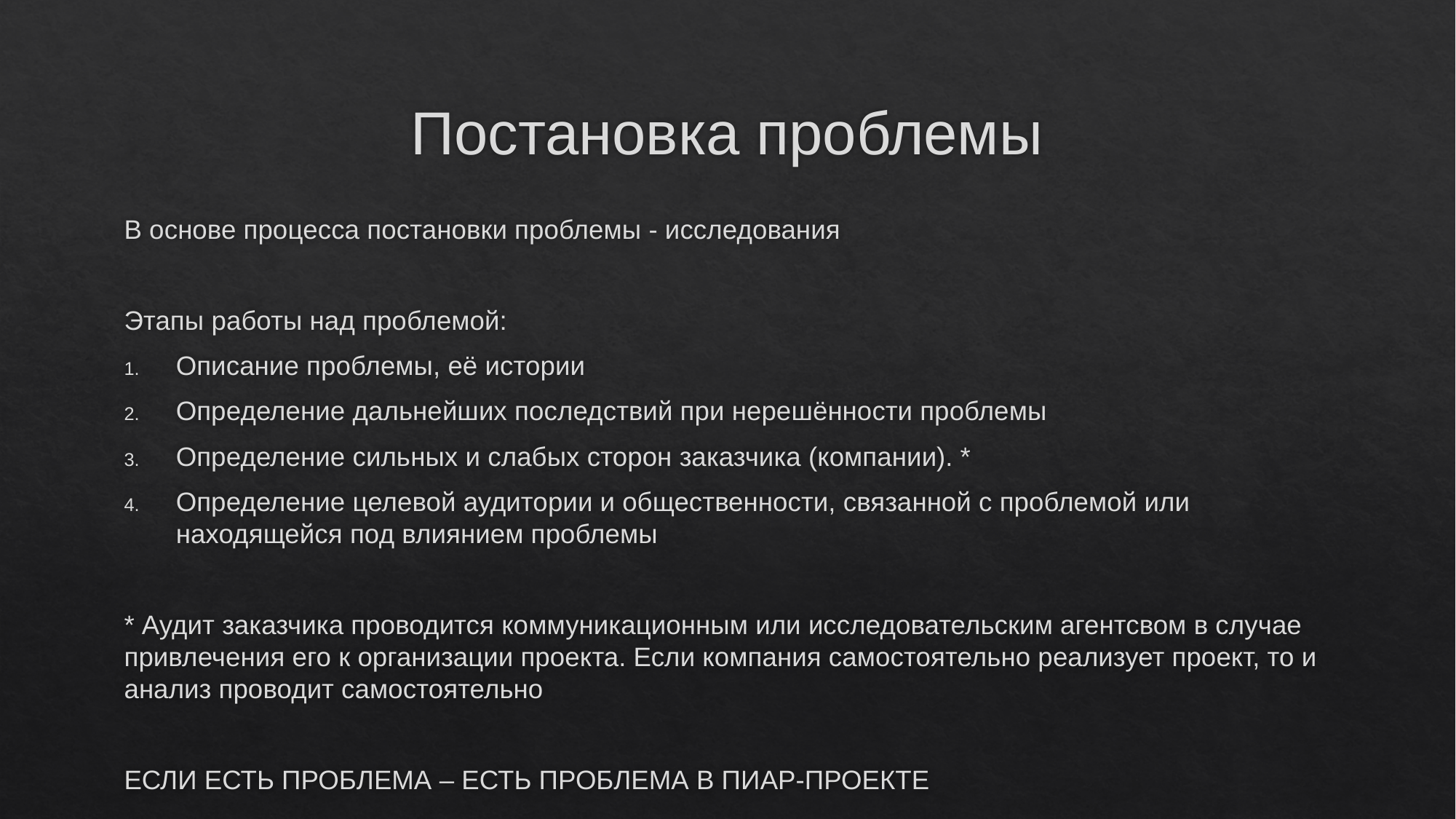

# Постановка проблемы
В основе процесса постановки проблемы - исследования

Этапы работы над проблемой:
Описание проблемы, её истории
Определение дальнейших последствий при нерешённости проблемы
Определение сильных и слабых сторон заказчика (компании). *
Определение целевой аудитории и общественности, связанной с проблемой или находящейся под влиянием проблемы

* Аудит заказчика проводится коммуникационным или исследовательским агентсвом в случае привлечения его к организации проекта. Если компания самостоятельно реализует проект, то и анализ проводит самостоятельно

ЕСЛИ ЕСТЬ ПРОБЛЕМА – ЕСТЬ ПРОБЛЕМА В ПИАР-ПРОЕКТЕ